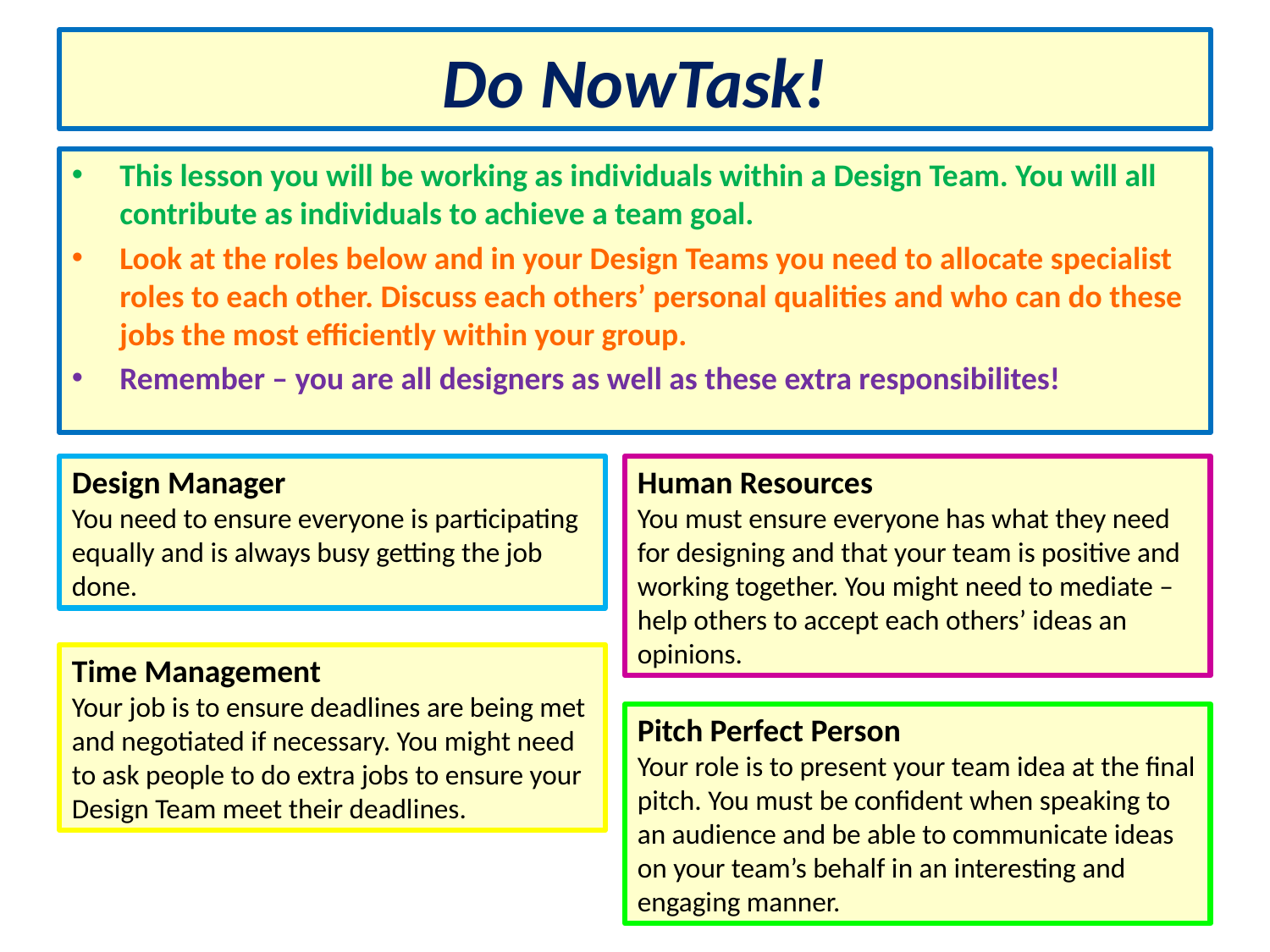

# Do NowTask!
This lesson you will be working as individuals within a Design Team. You will all contribute as individuals to achieve a team goal.
Look at the roles below and in your Design Teams you need to allocate specialist roles to each other. Discuss each others’ personal qualities and who can do these jobs the most efficiently within your group.
Remember – you are all designers as well as these extra responsibilites!
Design Manager
You need to ensure everyone is participating equally and is always busy getting the job done.
Human Resources
You must ensure everyone has what they need for designing and that your team is positive and working together. You might need to mediate – help others to accept each others’ ideas an opinions.
Time Management
Your job is to ensure deadlines are being met and negotiated if necessary. You might need to ask people to do extra jobs to ensure your Design Team meet their deadlines.
Pitch Perfect Person
Your role is to present your team idea at the final pitch. You must be confident when speaking to an audience and be able to communicate ideas on your team’s behalf in an interesting and engaging manner.